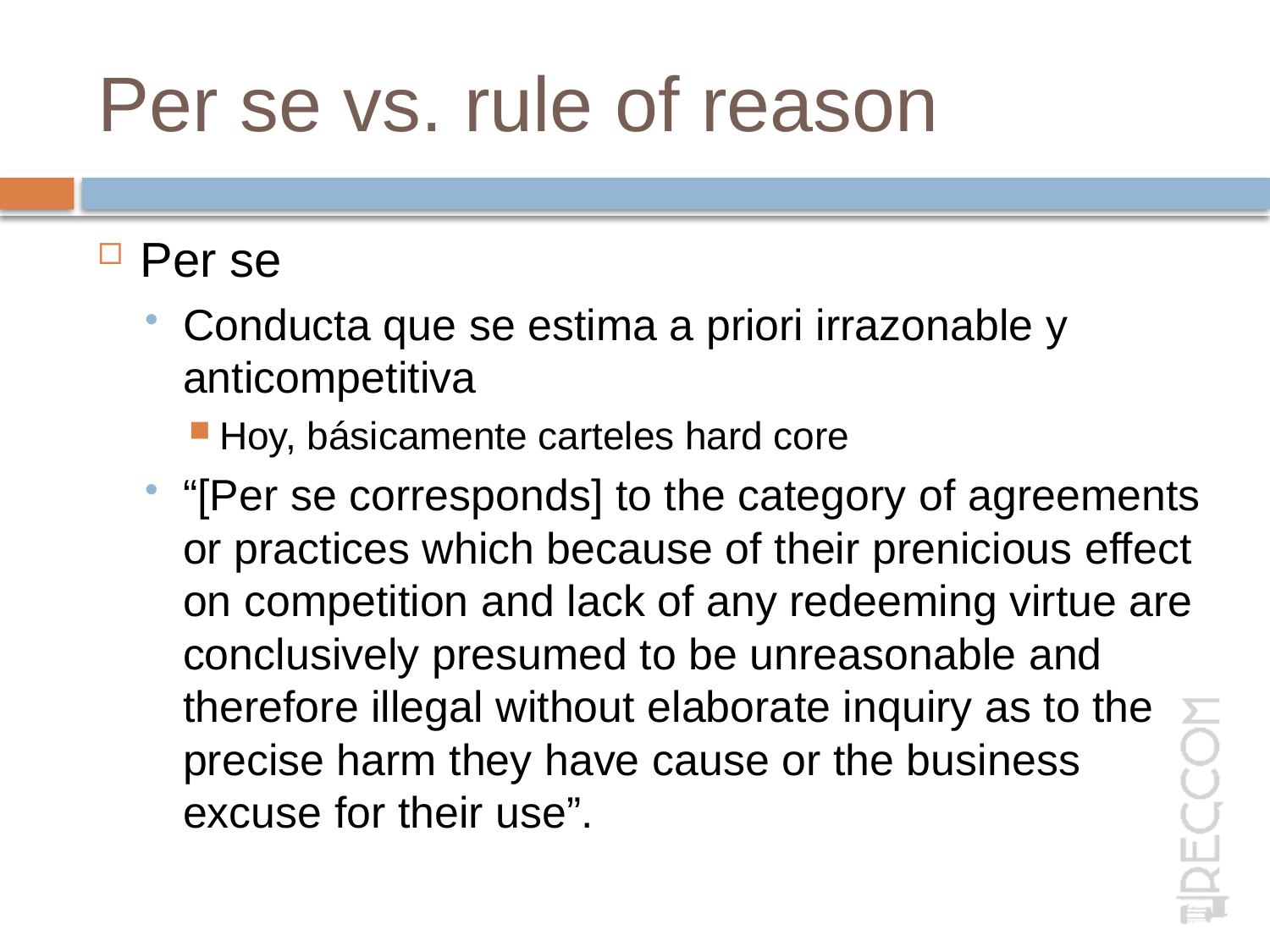

# Per se vs. rule of reason
Per se
Conducta que se estima a priori irrazonable y anticompetitiva
Hoy, básicamente carteles hard core
“[Per se corresponds] to the category of agreements or practices which because of their prenicious effect on competition and lack of any redeeming virtue are conclusively presumed to be unreasonable and therefore illegal without elaborate inquiry as to the precise harm they have cause or the business excuse for their use”.